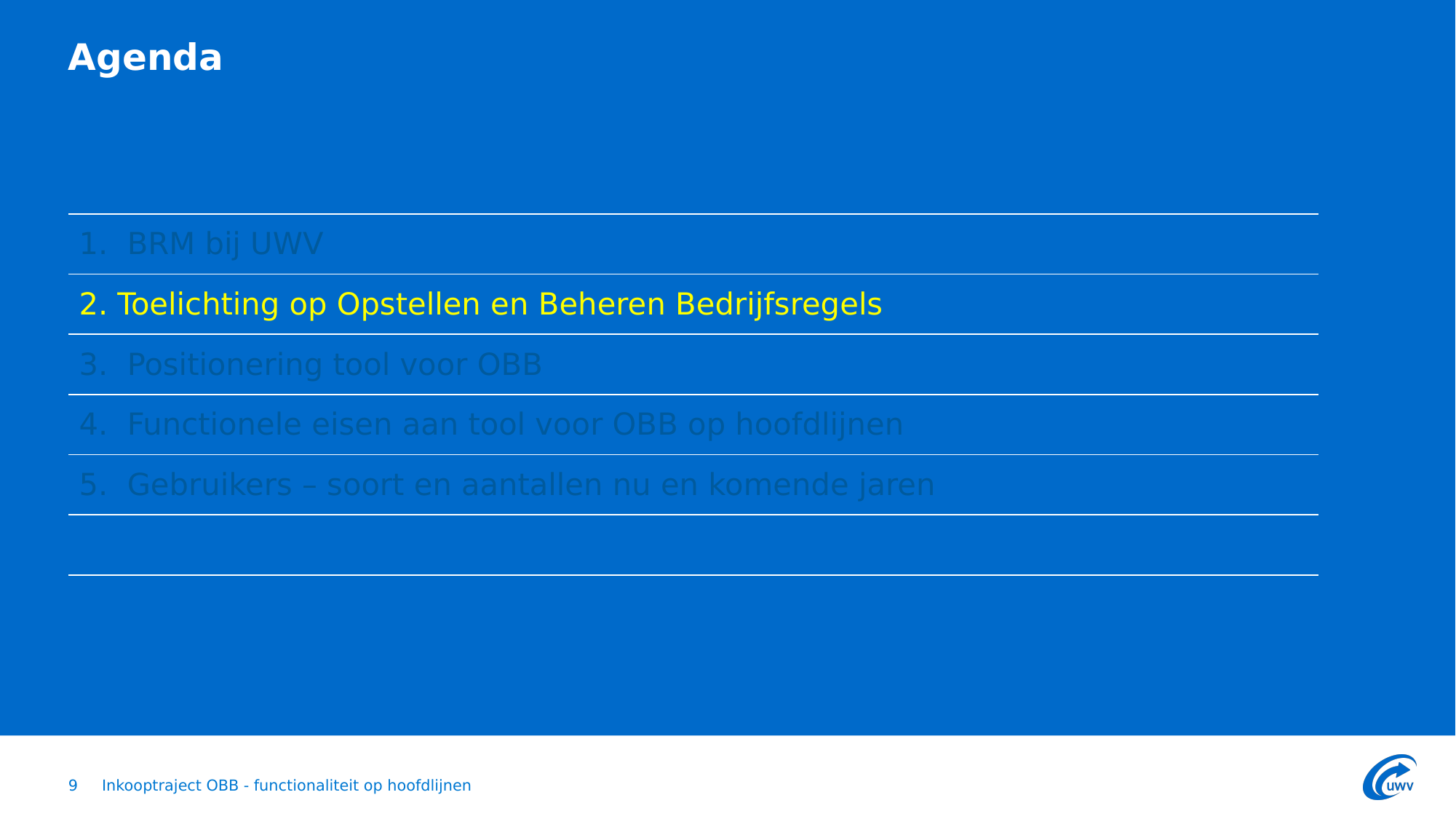

# Agenda
|  |
| --- |
| 1. BRM bij UWV |
| 2. Toelichting op Opstellen en Beheren Bedrijfsregels |
| 3. Positionering tool voor OBB |
| 4. Functionele eisen aan tool voor OBB op hoofdlijnen |
| 5. Gebruikers – soort en aantallen nu en komende jaren |
|  |
9
Inkooptraject OBB - functionaliteit op hoofdlijnen